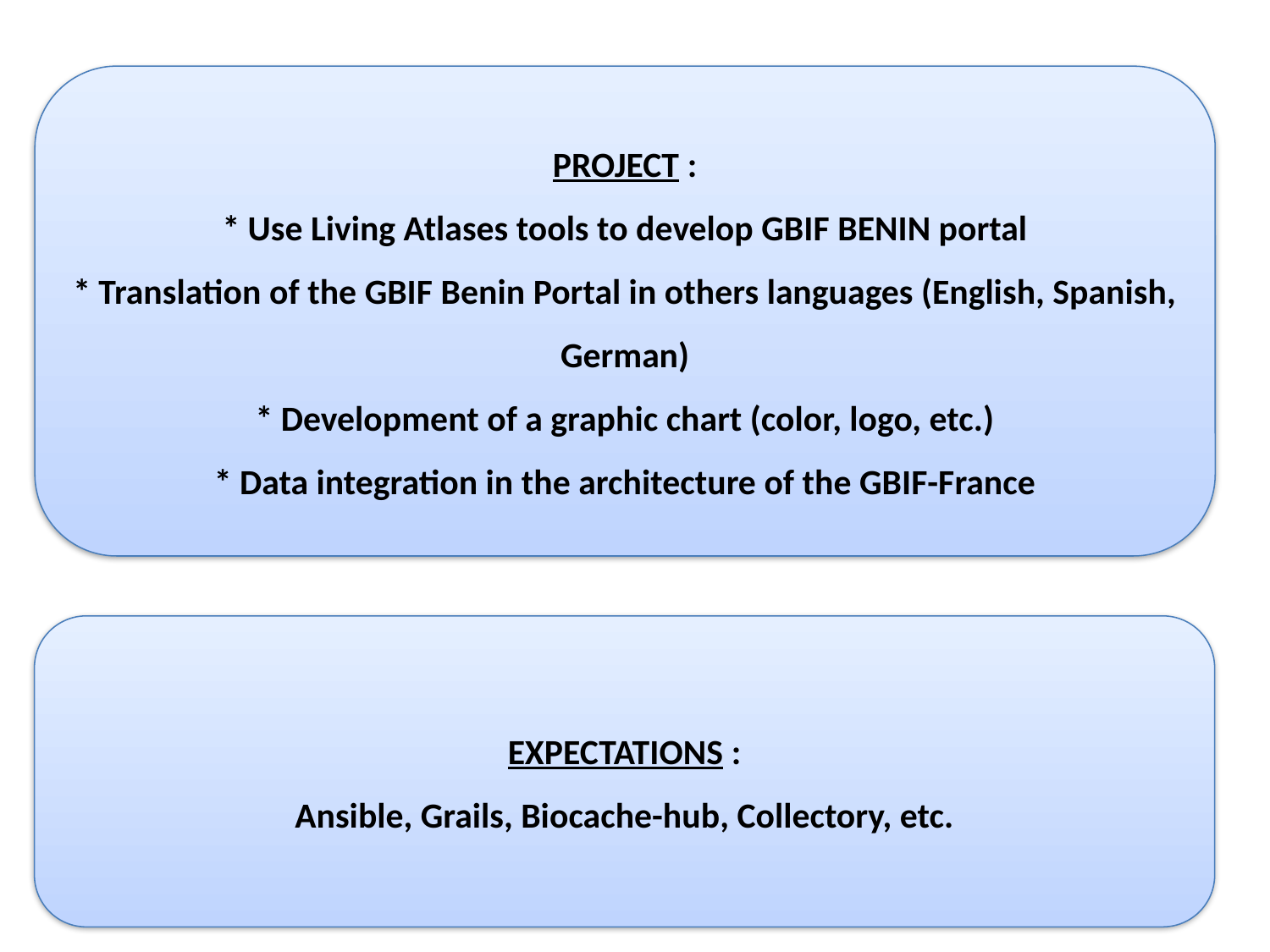

PROJECT :
* Use Living Atlases tools to develop GBIF BENIN portal
* Translation of the GBIF Benin Portal in others languages (English, Spanish, German)
* Development of a graphic chart (color, logo, etc.)
* Data integration in the architecture of the GBIF-France
EXPECTATIONS :
Ansible, Grails, Biocache-hub, Collectory, etc.